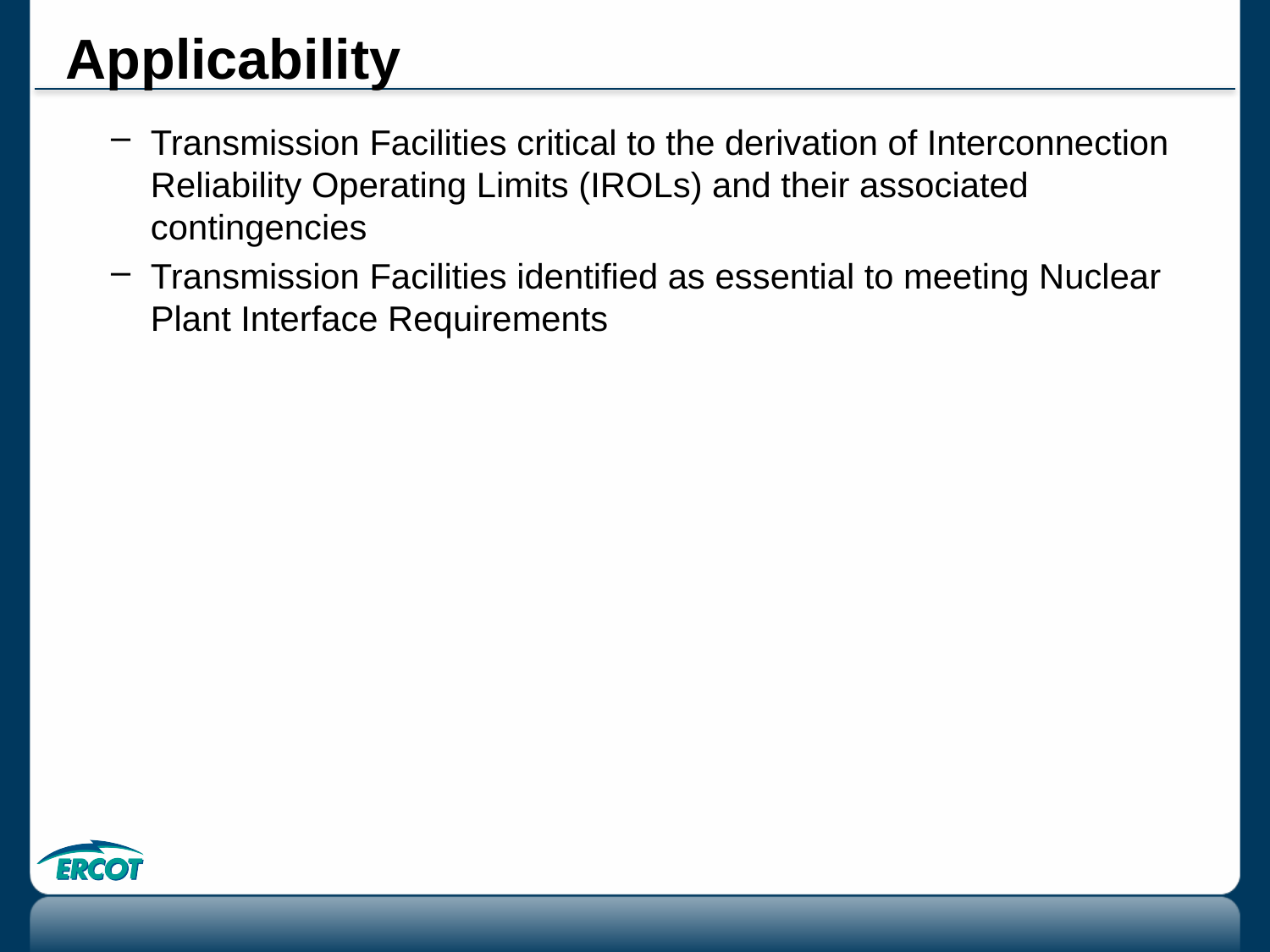

# Applicability
Transmission Facilities critical to the derivation of Interconnection Reliability Operating Limits (IROLs) and their associated contingencies
Transmission Facilities identified as essential to meeting Nuclear Plant Interface Requirements